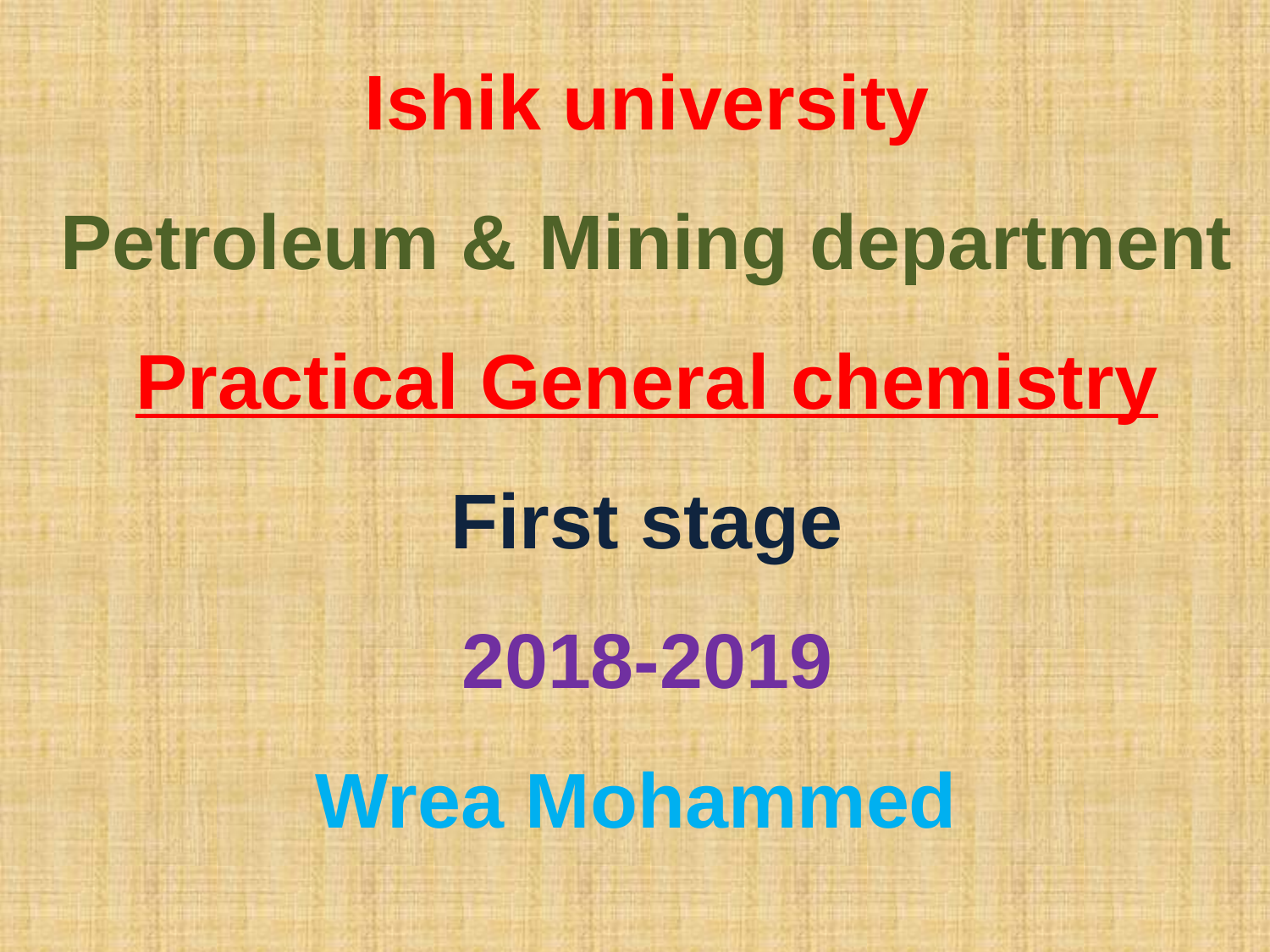

Ishik university
Petroleum & Mining department
Practical General chemistry
First stage
2018-2019
Wrea Mohammed